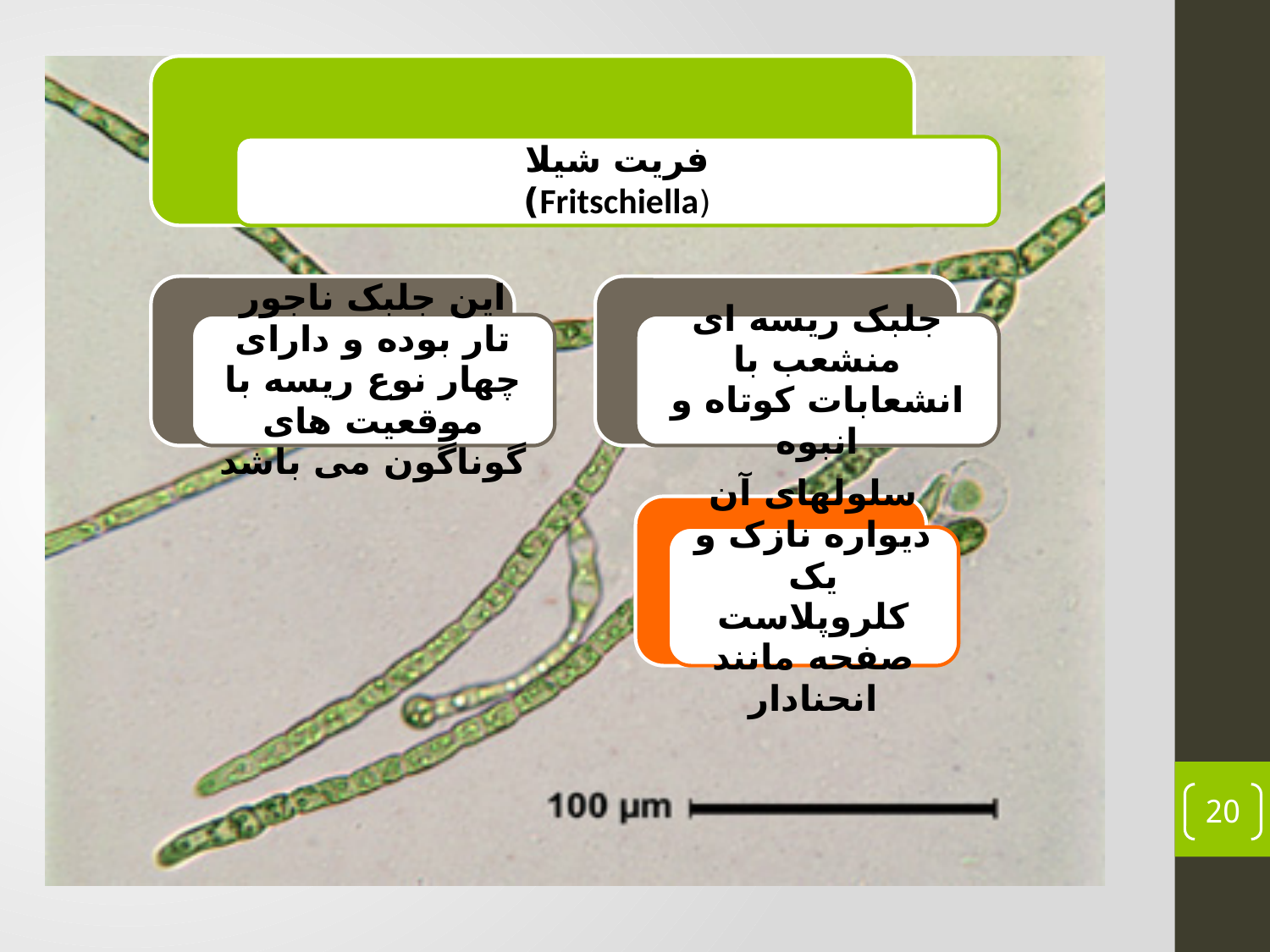

جلبک ریسه ای منشعب با انشعابات کوتاه و انبوه
20